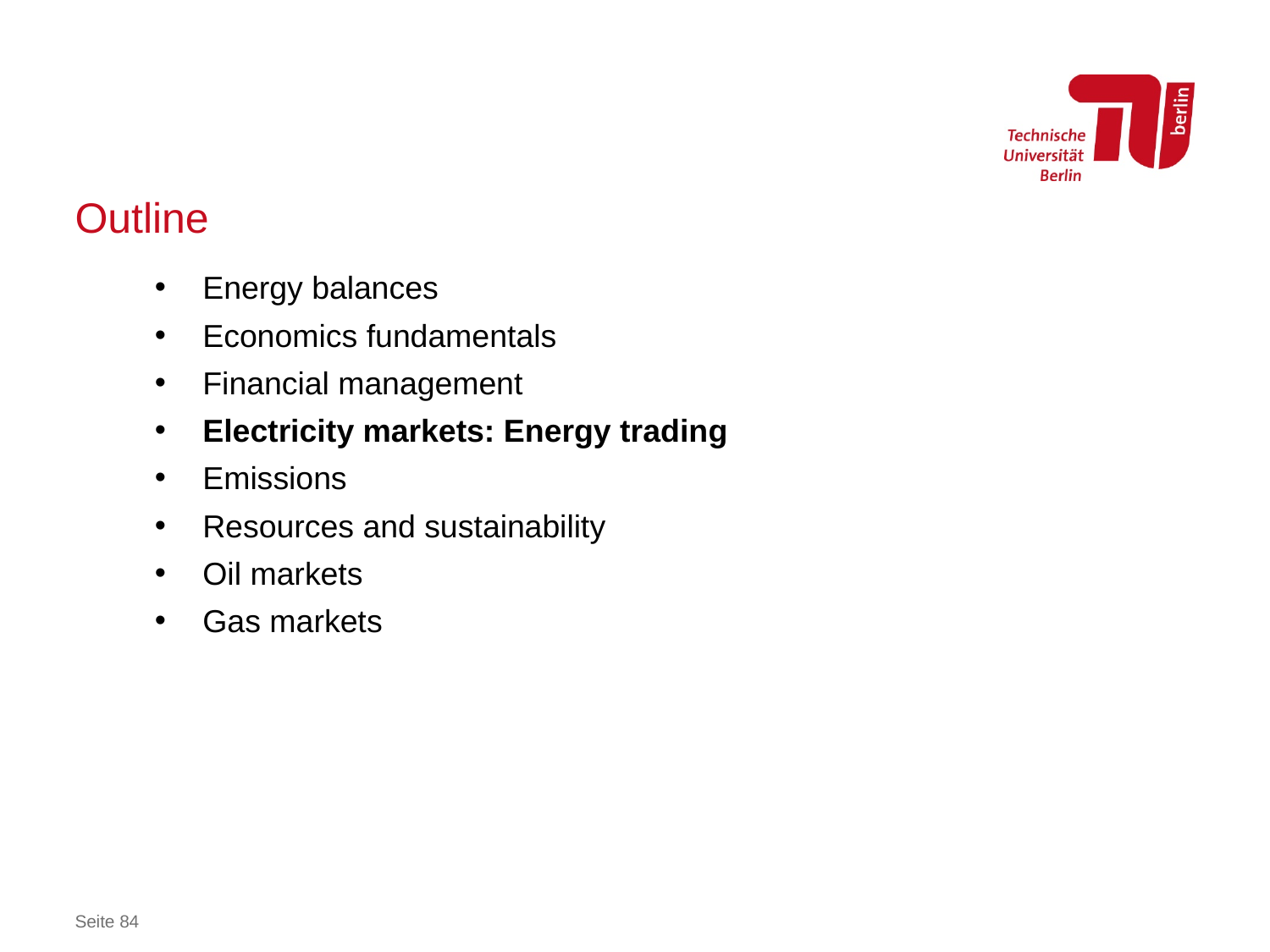

# Outline
Energy balances
Economics fundamentals
Financial management
Electricity markets: Energy trading
Emissions
Resources and sustainability
Oil markets
Gas markets

Seite 84